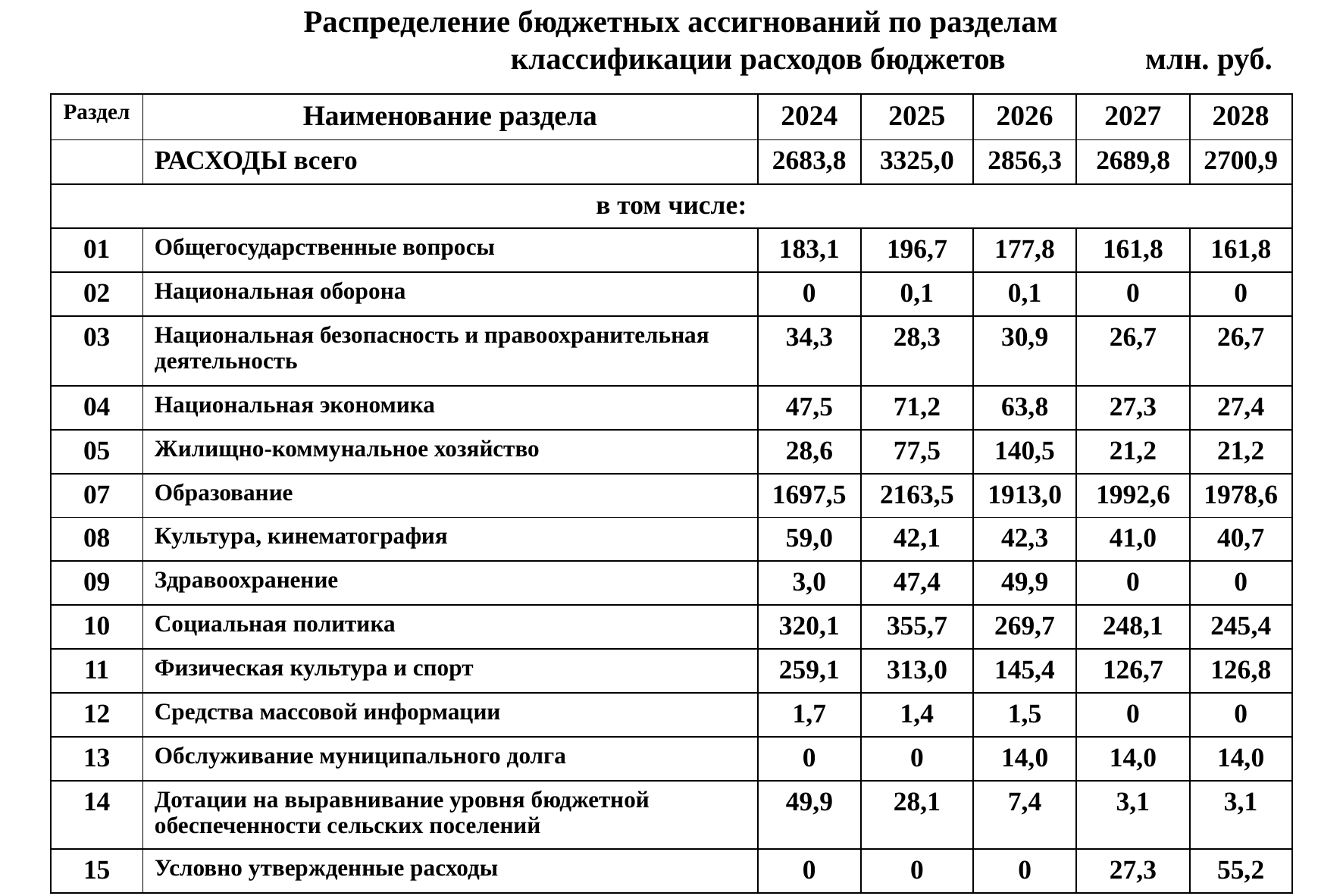

Распределение бюджетных ассигнований по разделам
                                                         классификации расходов бюджетов                  млн. руб.

| Раздел | Наименование раздела | 2024 | 2025 | 2026 | 2027 | 2028 |
| --- | --- | --- | --- | --- | --- | --- |
|  | РАСХОДЫ всего | 2683,8 | 3325,0 | 2856,3 | 2689,8 | 2700,9 |
| в том числе: |  |  |  |  |  |  |
| 01 | Общегосударственные вопросы | 183,1 | 196,7 | 177,8 | 161,8 | 161,8 |
| 02 | Национальная оборона | 0 | 0,1 | 0,1 | 0 | 0 |
| 03 | Национальная безопасность и правоохранительная деятельность | 34,3 | 28,3 | 30,9 | 26,7 | 26,7 |
| 04 | Национальная экономика | 47,5 | 71,2 | 63,8 | 27,3 | 27,4 |
| 05 | Жилищно-коммунальное хозяйство | 28,6 | 77,5 | 140,5 | 21,2 | 21,2 |
| 07 | Образование | 1697,5 | 2163,5 | 1913,0 | 1992,6 | 1978,6 |
| 08 | Культура, кинематография | 59,0 | 42,1 | 42,3 | 41,0 | 40,7 |
| 09 | Здравоохранение | 3,0 | 47,4 | 49,9 | 0 | 0 |
| 10 | Социальная политика | 320,1 | 355,7 | 269,7 | 248,1 | 245,4 |
| 11 | Физическая культура и спорт | 259,1 | 313,0 | 145,4 | 126,7 | 126,8 |
| 12 | Средства массовой информации | 1,7 | 1,4 | 1,5 | 0 | 0 |
| 13 | Обслуживание муниципального долга | 0 | 0 | 14,0 | 14,0 | 14,0 |
| 14 | Дотации на выравнивание уровня бюджетной обеспеченности сельских поселений | 49,9 | 28,1 | 7,4 | 3,1 | 3,1 |
| 15 | Условно утвержденные расходы | 0 | 0 | 0 | 27,3 | 55,2 |